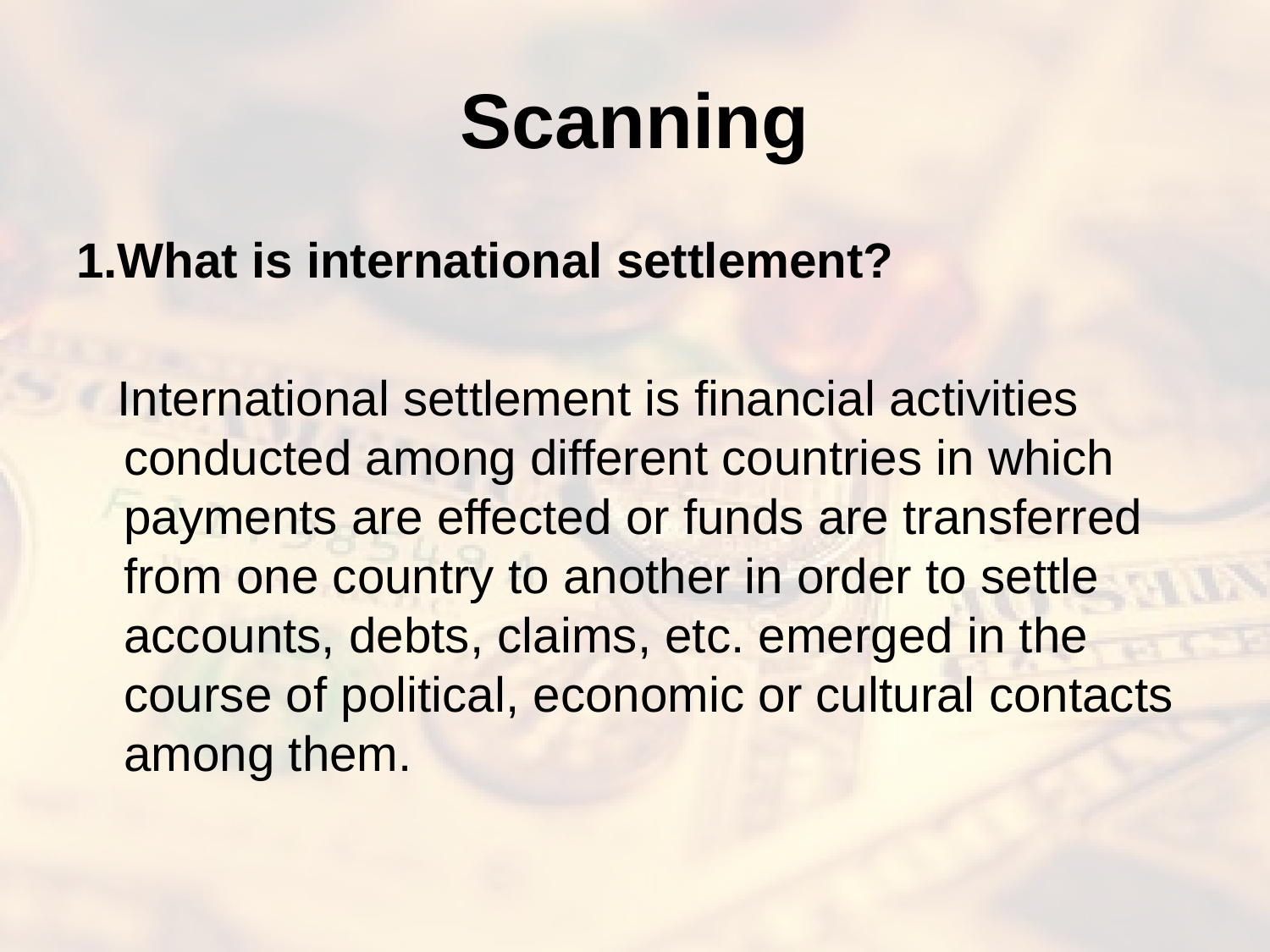

# Scanning
1.What is international settlement?

   International settlement is financial activities conducted among different countries in which payments are effected or funds are transferred from one country to another in order to settle accounts, debts, claims, etc. emerged in the course of political, economic or cultural contacts among them.